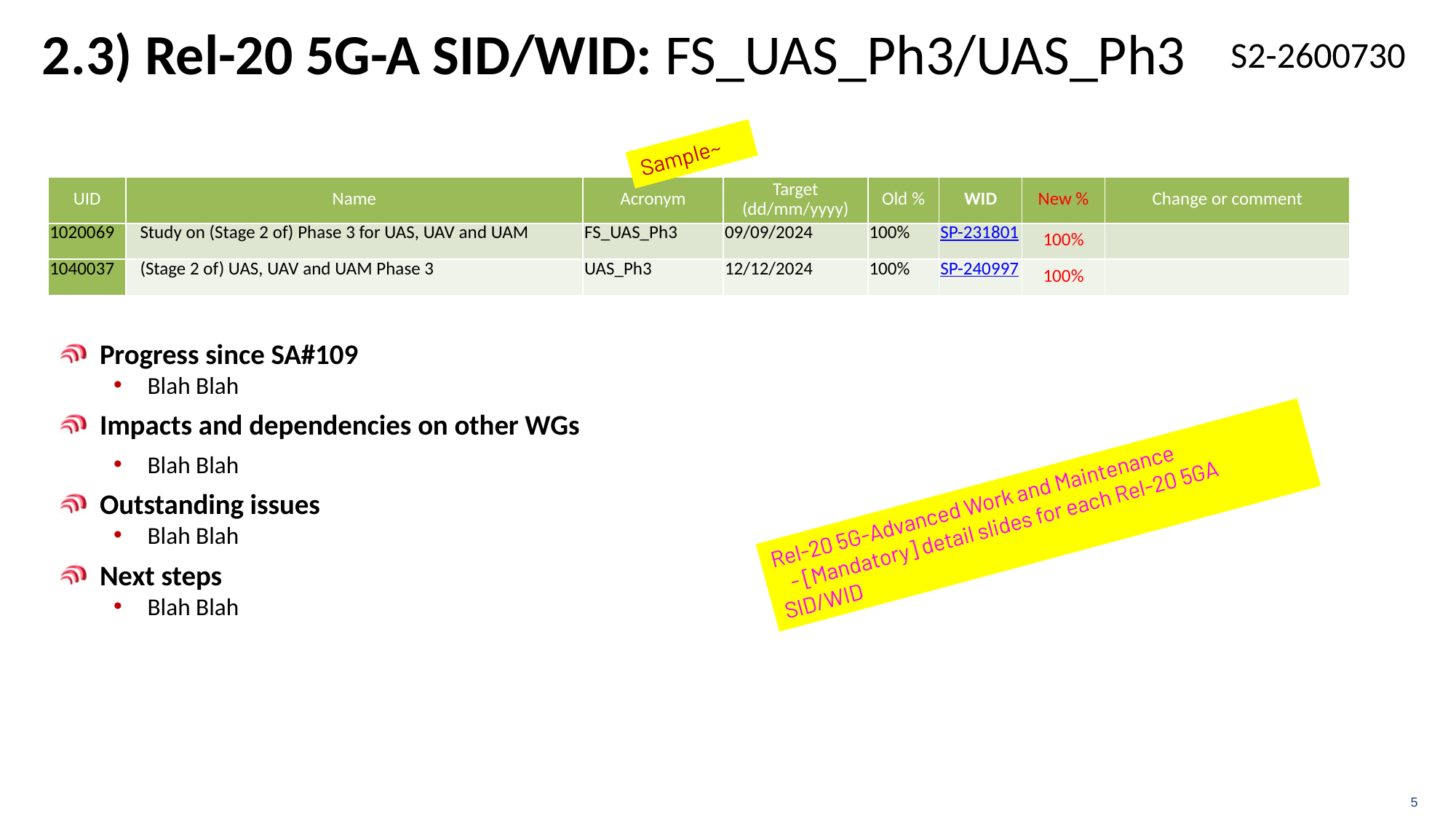

# 2.3) Rel-20 5G-A SID/WID: FS_UAS_Ph3/UAS_Ph3

Sample~
| UID | Name | Acronym | Target (dd/mm/yyyy) | Old % | WID | New % | Change or comment |
| --- | --- | --- | --- | --- | --- | --- | --- |
| 1020069 | Study on (Stage 2 of) Phase 3 for UAS, UAV and UAM | FS\_UAS\_Ph3 | 09/09/2024 | 100% | SP-231801 | 100% |  |
| 1040037 | (Stage 2 of) UAS, UAV and UAM Phase 3 | UAS\_Ph3 | 12/12/2024 | 100% | SP-240997 | 100% |  |
Progress since SA#109
Blah Blah
Impacts and dependencies on other WGs
Blah Blah
Outstanding issues
Blah Blah
Next steps
Blah Blah
Rel-20 5G-Advanced Work and Maintenance
   - [Mandatory] detail slides for each Rel-20 5GA SID/WID